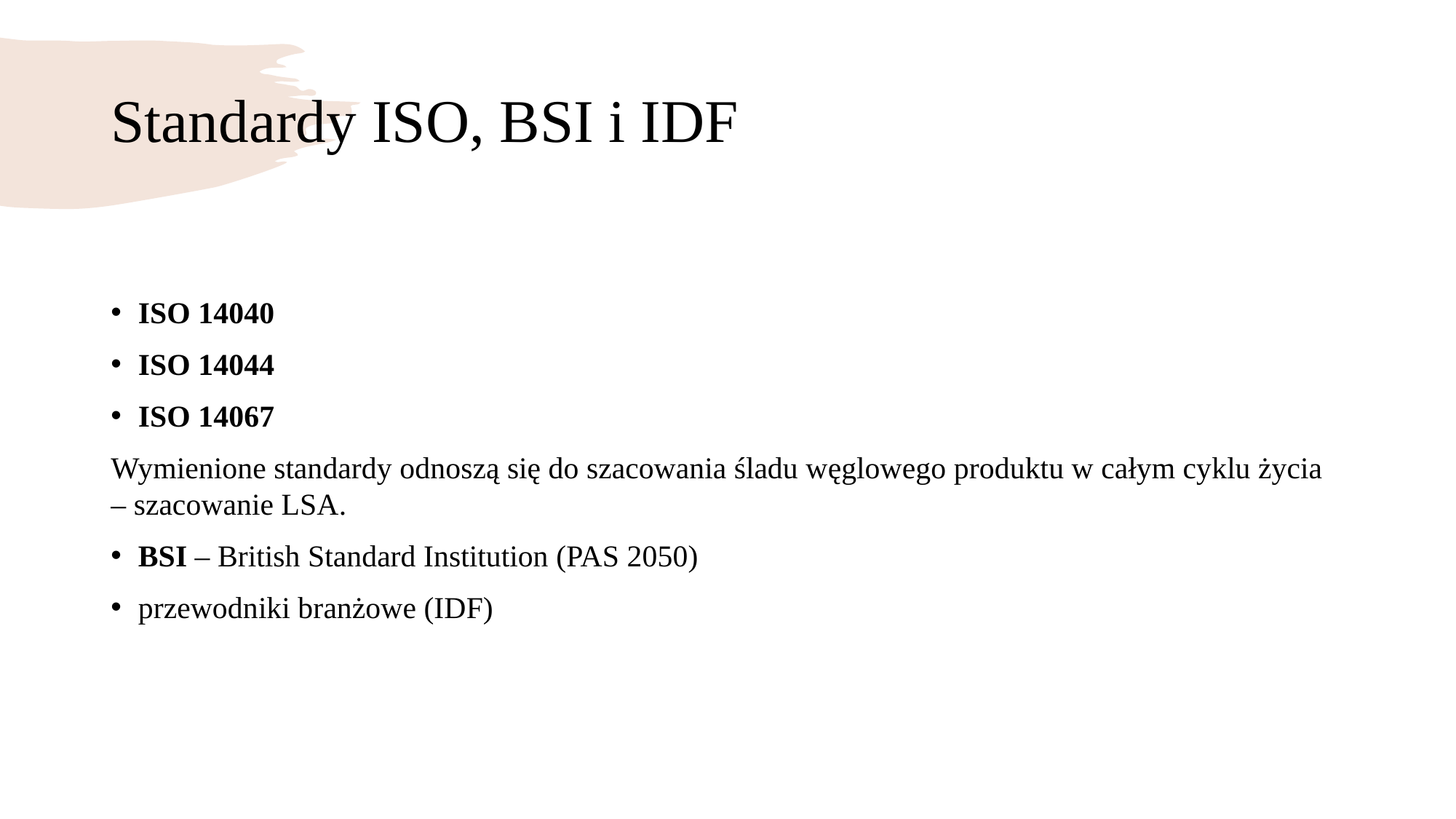

# Standardy ISO, BSI i IDF

ISO 14040
ISO 14044
ISO 14067
Wymienione standardy odnoszą się do szacowania śladu węglowego produktu w całym cyklu życia – szacowanie LSA.
BSI – British Standard Institution (PAS 2050)
przewodniki branżowe (IDF)